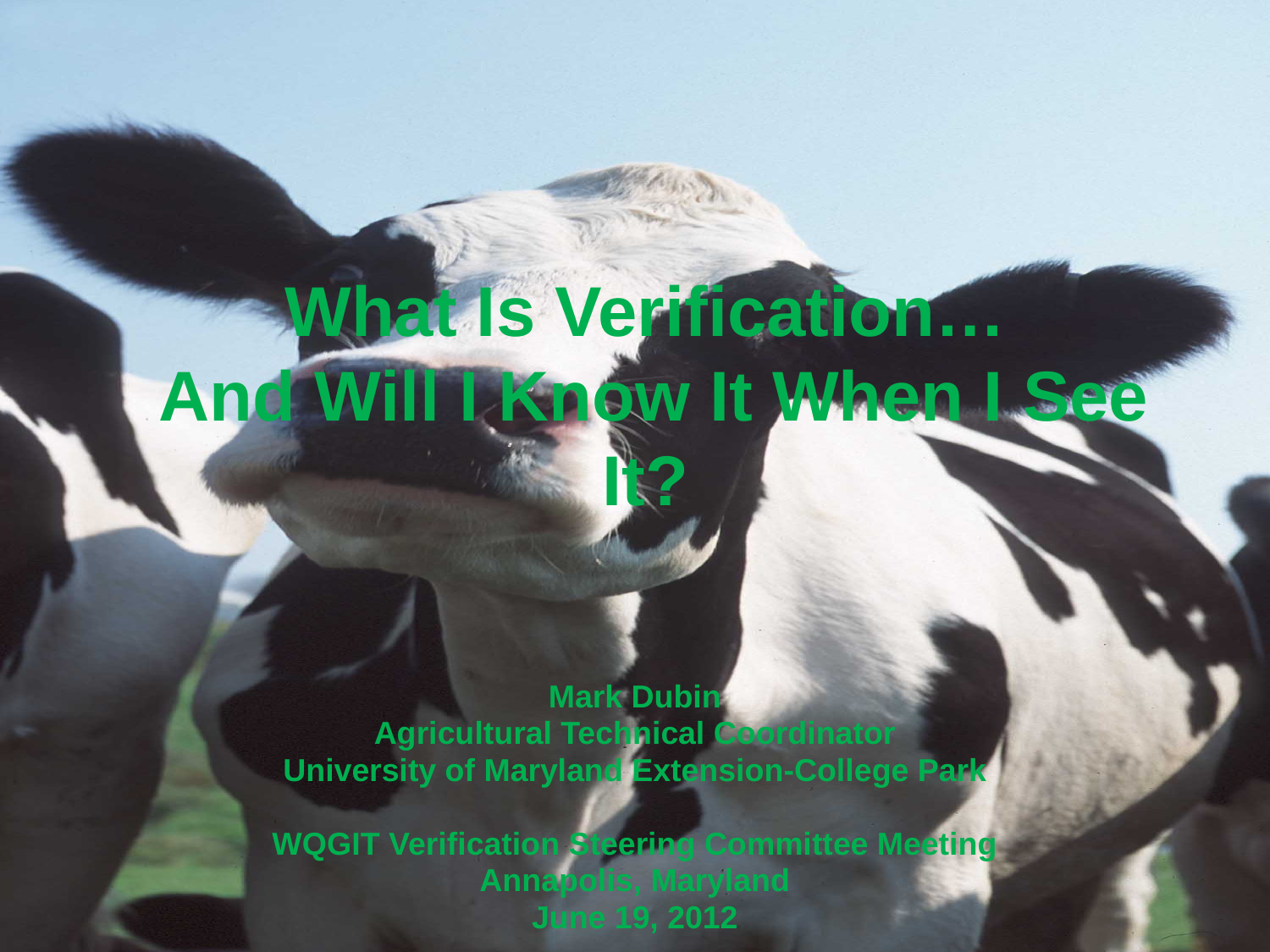

# What Is Verification… And Will I Know It When I See It?
Mark Dubin
Agricultural Technical Coordinator
University of Maryland Extension-College Park

WQGIT Verification Steering Committee Meeting
Annapolis, Maryland
June 19, 2012